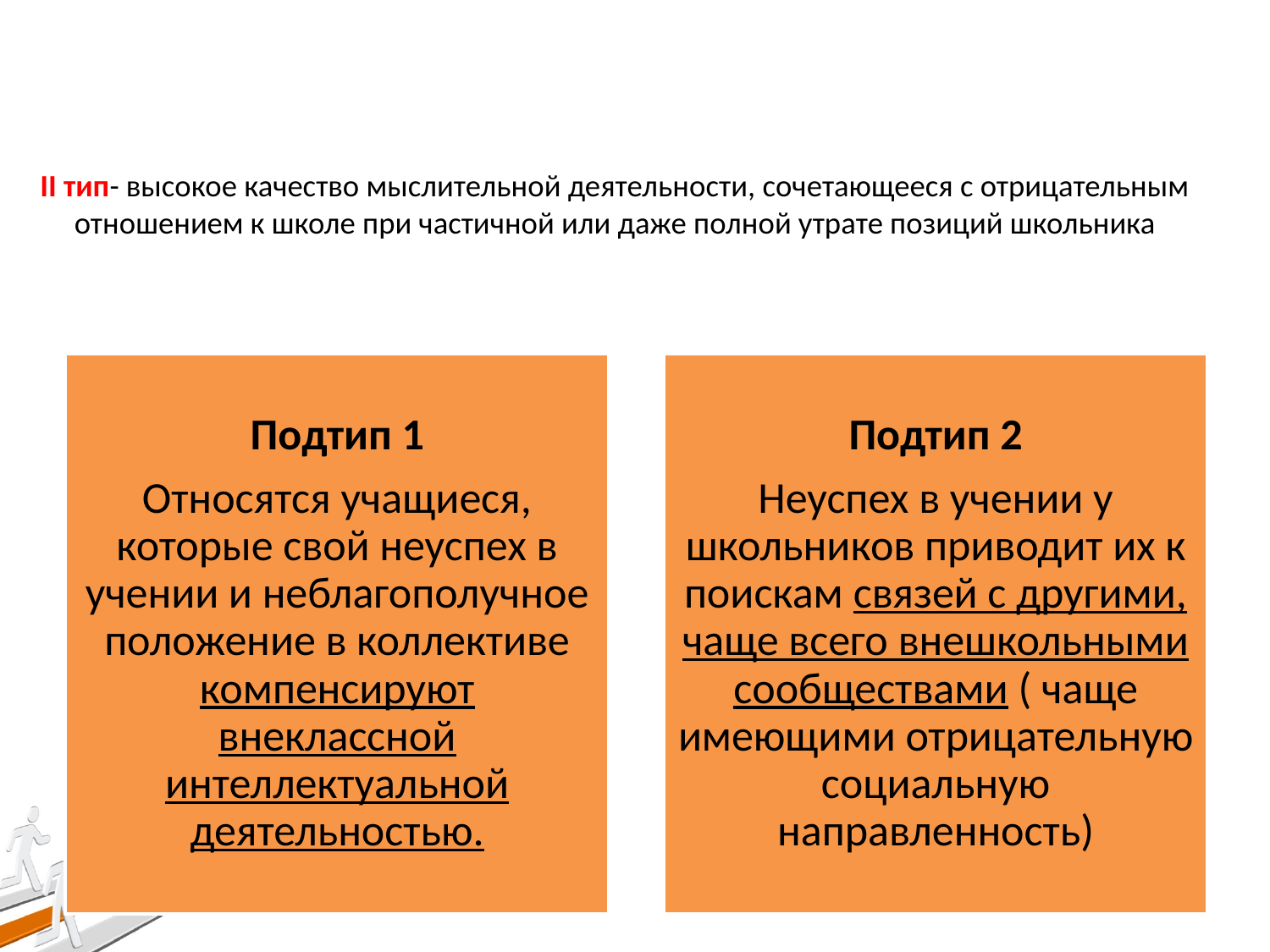

# II тип- высокое качество мыслительной деятельности, сочетающееся с отрицательным отношением к школе при частичной или даже полной утрате позиций школьника
Подтип 1
Относятся учащиеся, которые свой неуспех в учении и неблагополучное положение в коллективе компенсируют внеклассной интеллектуальной деятельностью.
Подтип 2
Неуспех в учении у школьников приводит их к поискам связей с другими, чаще всего внешкольными сообществами ( чаще имеющими отрицательную социальную направленность)